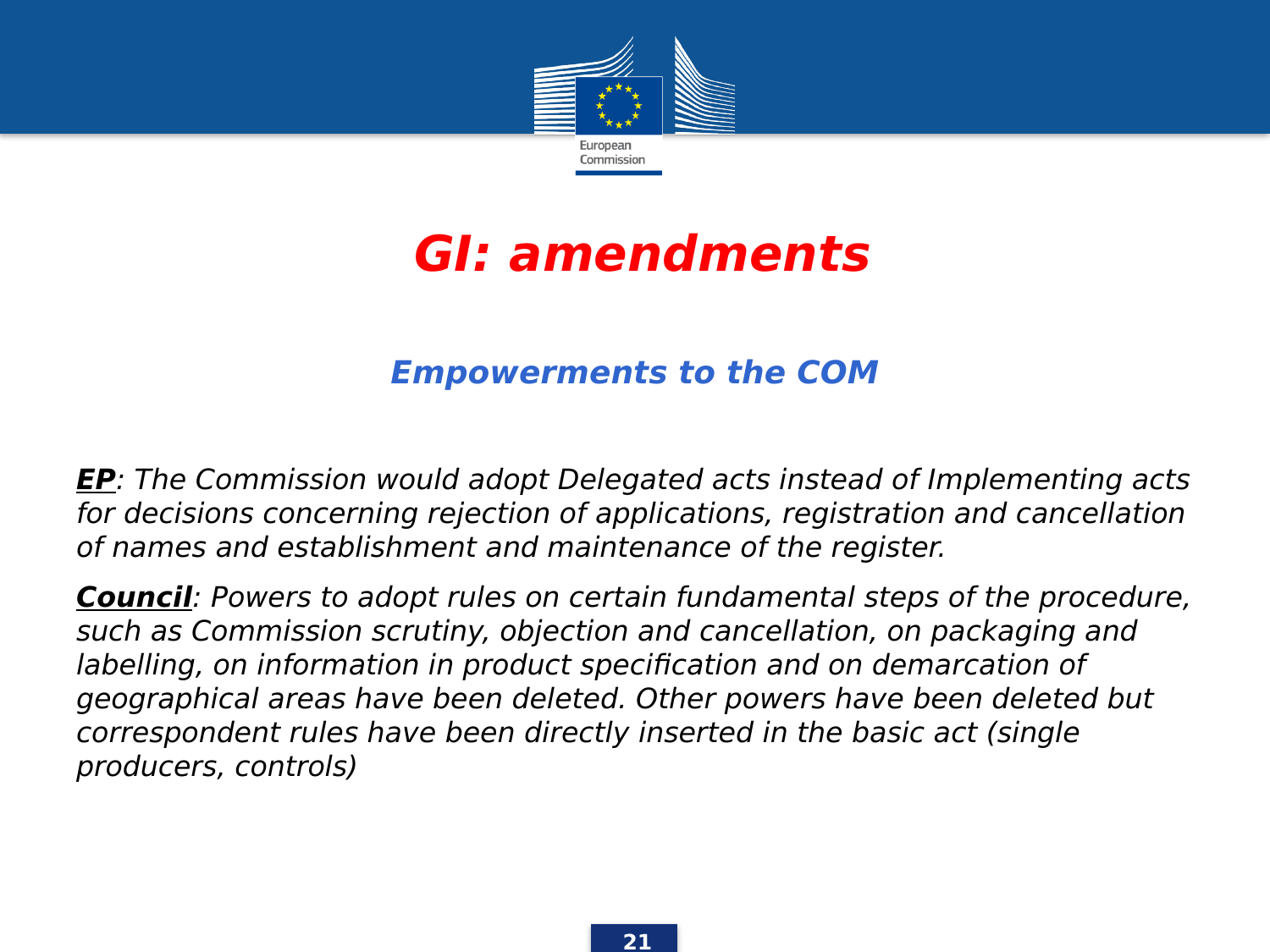

# GI: amendments
Empowerments to the COM

EP: The Commission would adopt Delegated acts instead of Implementing acts for decisions concerning rejection of applications, registration and cancellation of names and establishment and maintenance of the register.
Council: Powers to adopt rules on certain fundamental steps of the procedure, such as Commission scrutiny, objection and cancellation, on packaging and labelling, on information in product specification and on demarcation of geographical areas have been deleted. Other powers have been deleted but correspondent rules have been directly inserted in the basic act (single producers, controls)